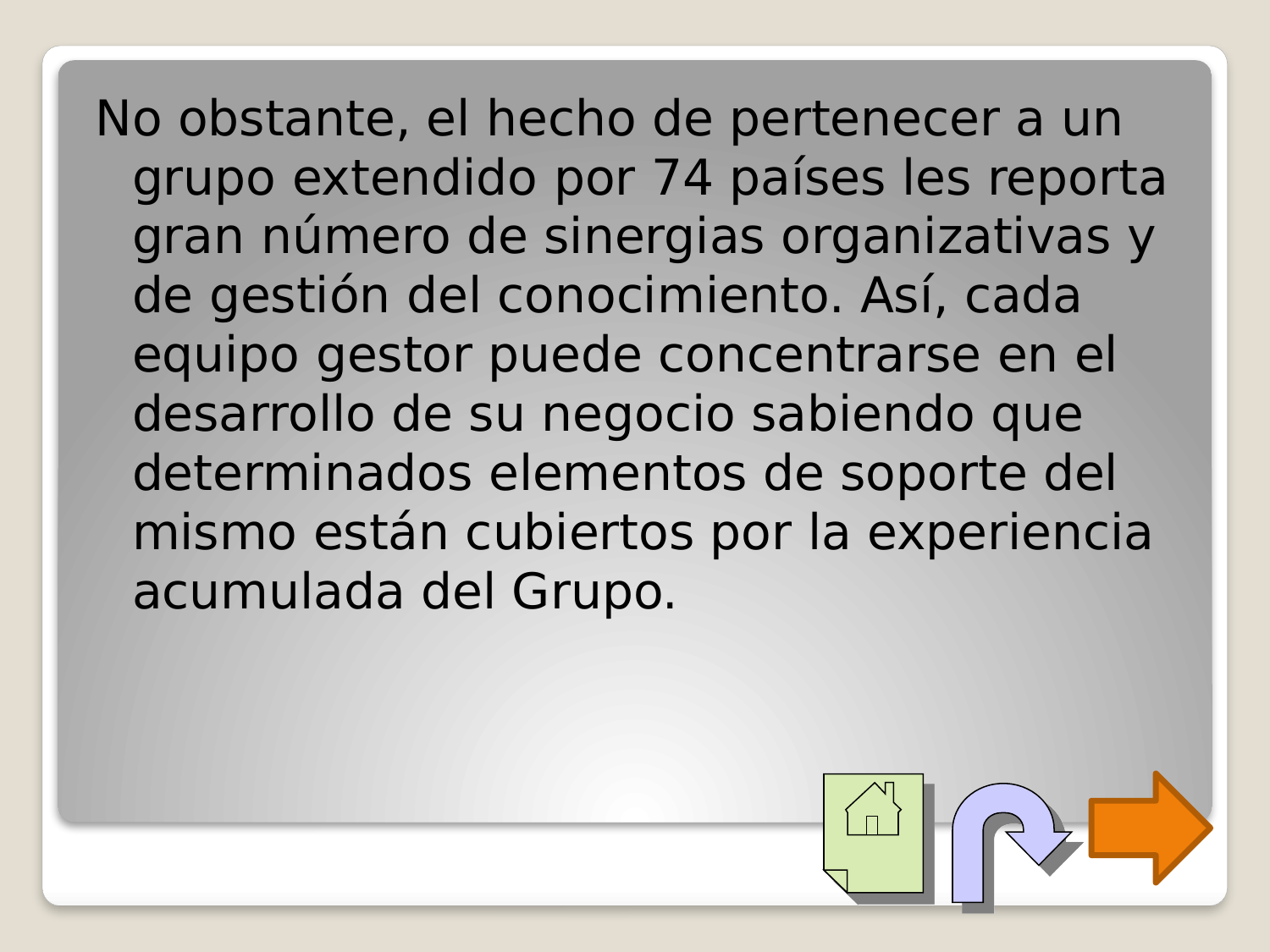

No obstante, el hecho de pertenecer a un grupo extendido por 74 países les reporta gran número de sinergias organizativas y de gestión del conocimiento. Así, cada equipo gestor puede concentrarse en el desarrollo de su negocio sabiendo que determinados elementos de soporte del mismo están cubiertos por la experiencia acumulada del Grupo.